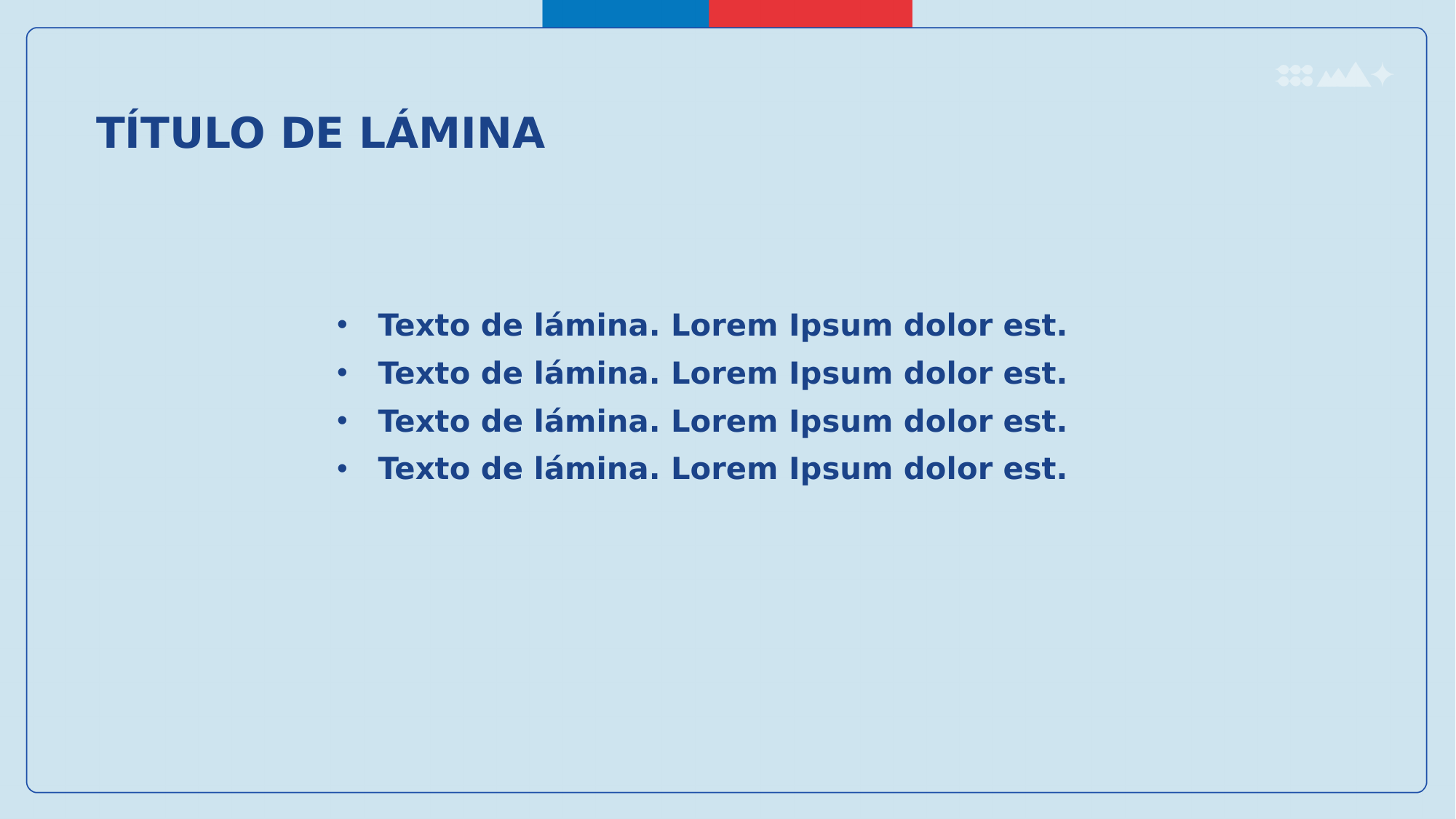

TÍTULO DE LÁMINA
Texto de lámina. Lorem Ipsum dolor est.
Texto de lámina. Lorem Ipsum dolor est.
Texto de lámina. Lorem Ipsum dolor est.
Texto de lámina. Lorem Ipsum dolor est.